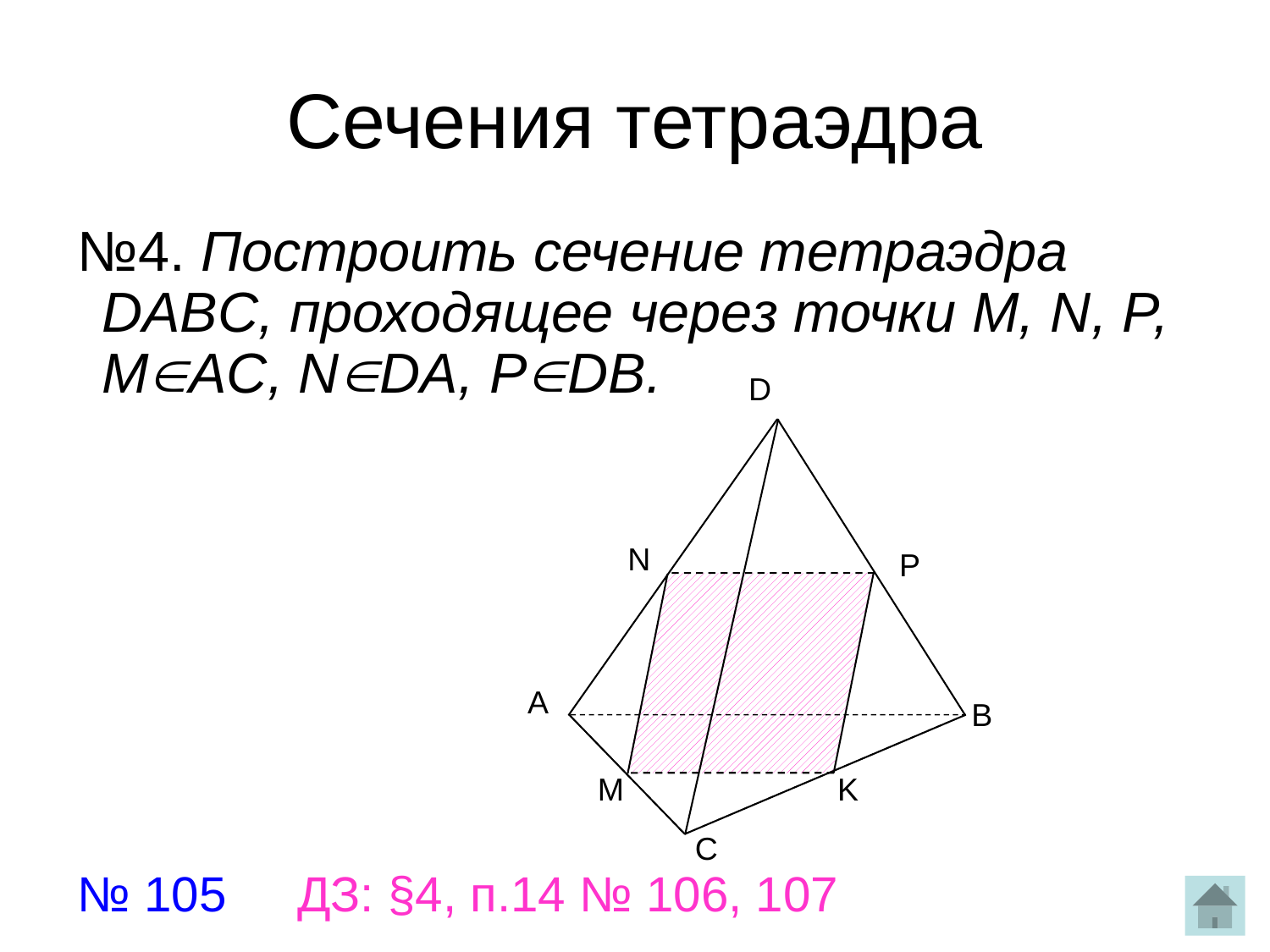

Сечения тетраэдра
№4. Построить сечение тетраэдра DABC, проходящее через точки M, N, P, M∈AС, N∈DА, P∈DB.
D
N
P

А
В

С
M
K

№ 105
ДЗ: §4, п.14 № 106, 107